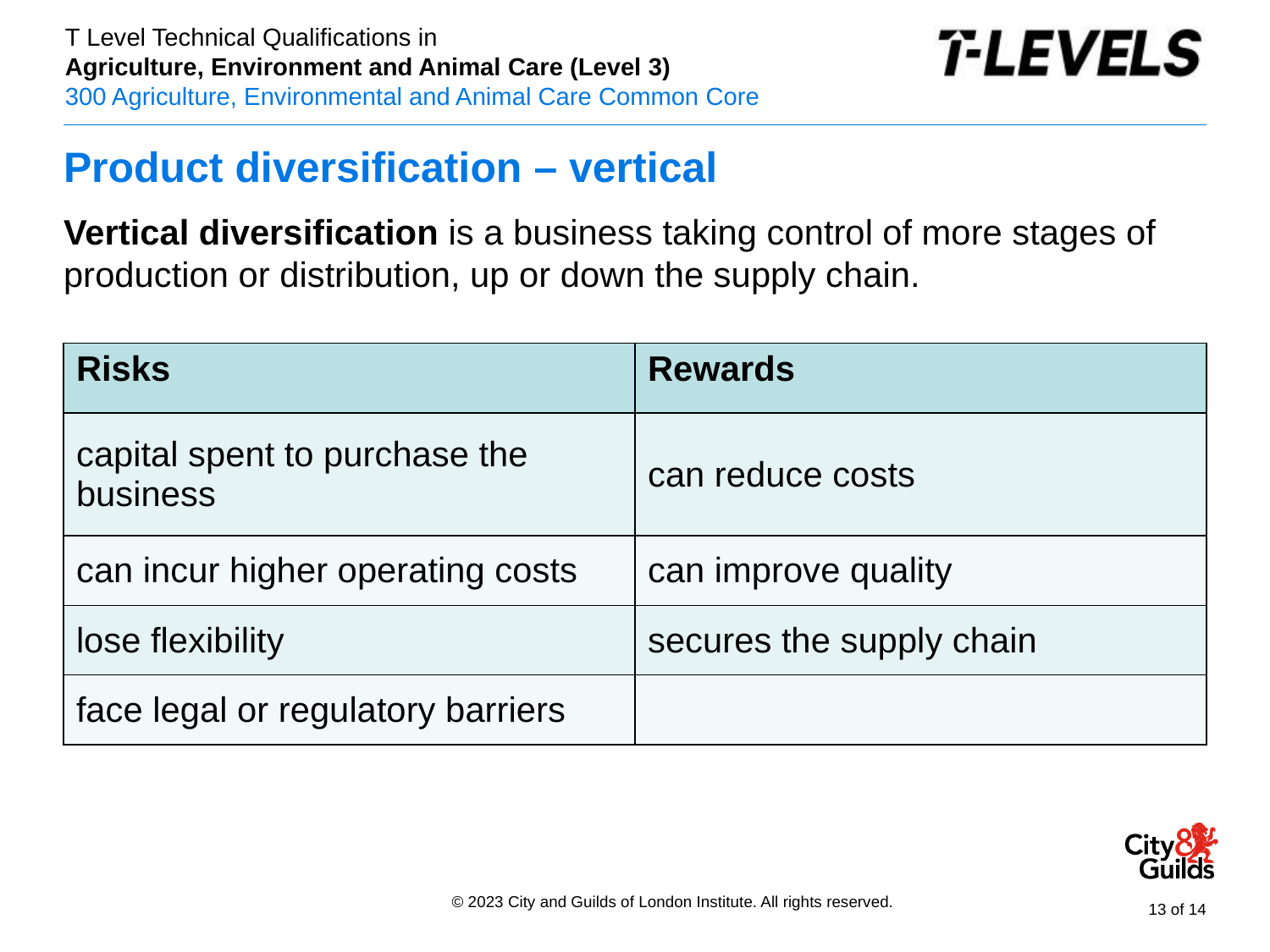

# Product diversification – vertical
Vertical diversification is a business taking control of more stages of production or distribution, up or down the supply chain.

| Risks | Rewards |
| --- | --- |
| capital spent to purchase the business | can reduce costs |
| can incur higher operating costs | can improve quality |
| lose flexibility | secures the supply chain |
| face legal or regulatory barriers |  |